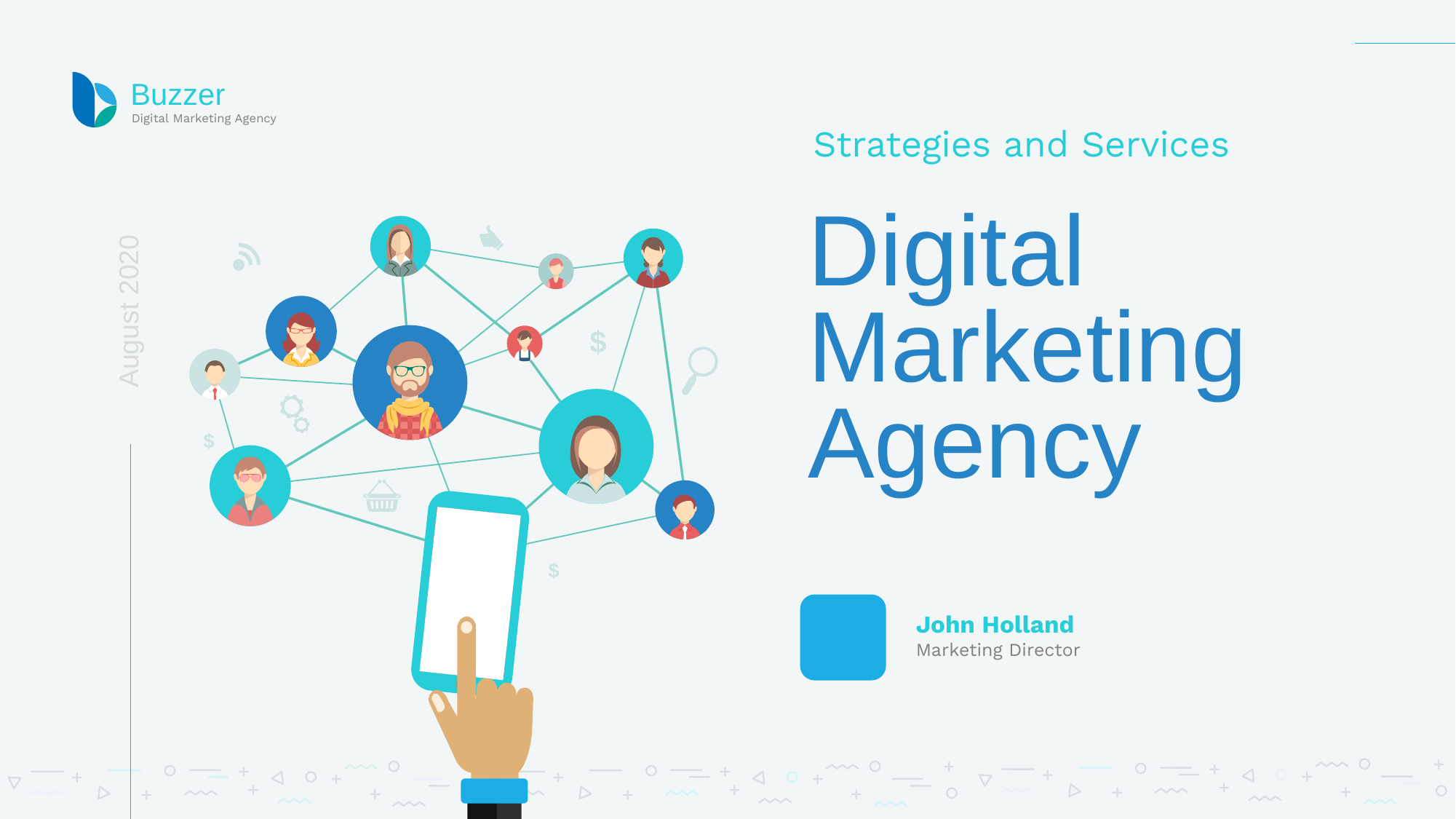

Buzzer
Digital Marketing Agency
Strategies and Services
Digital Marketing Agency

$

$

$

August 2020

John Holland
Marketing Director